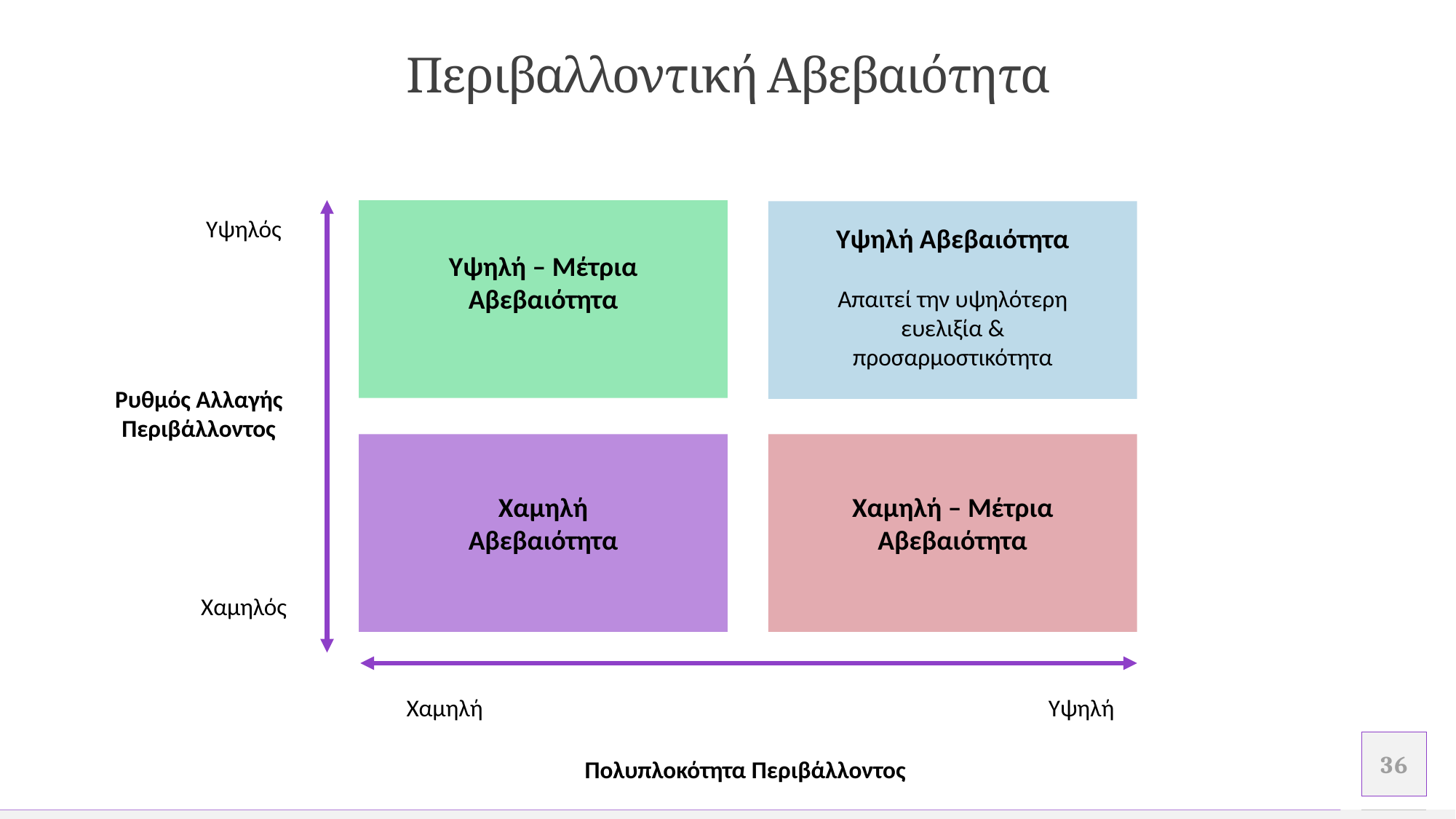

# Περιβαλλοντική Αβεβαιότητα

Υψηλός

Υψηλή Αβεβαιότητα

Απαιτεί την υψηλότερη ευελιξία & προσαρμοστικότητα
Υψηλή – Μέτρια Αβεβαιότητα

Ρυθμός Αλλαγής Περιβάλλοντος

Χαμηλή Αβεβαιότητα

Χαμηλή – Μέτρια Αβεβαιότητα

Χαμηλός

Χαμηλή

Υψηλή

.
.
36
Πολυπλοκότητα Περιβάλλοντος
Προσθέστε υποσέλιδο